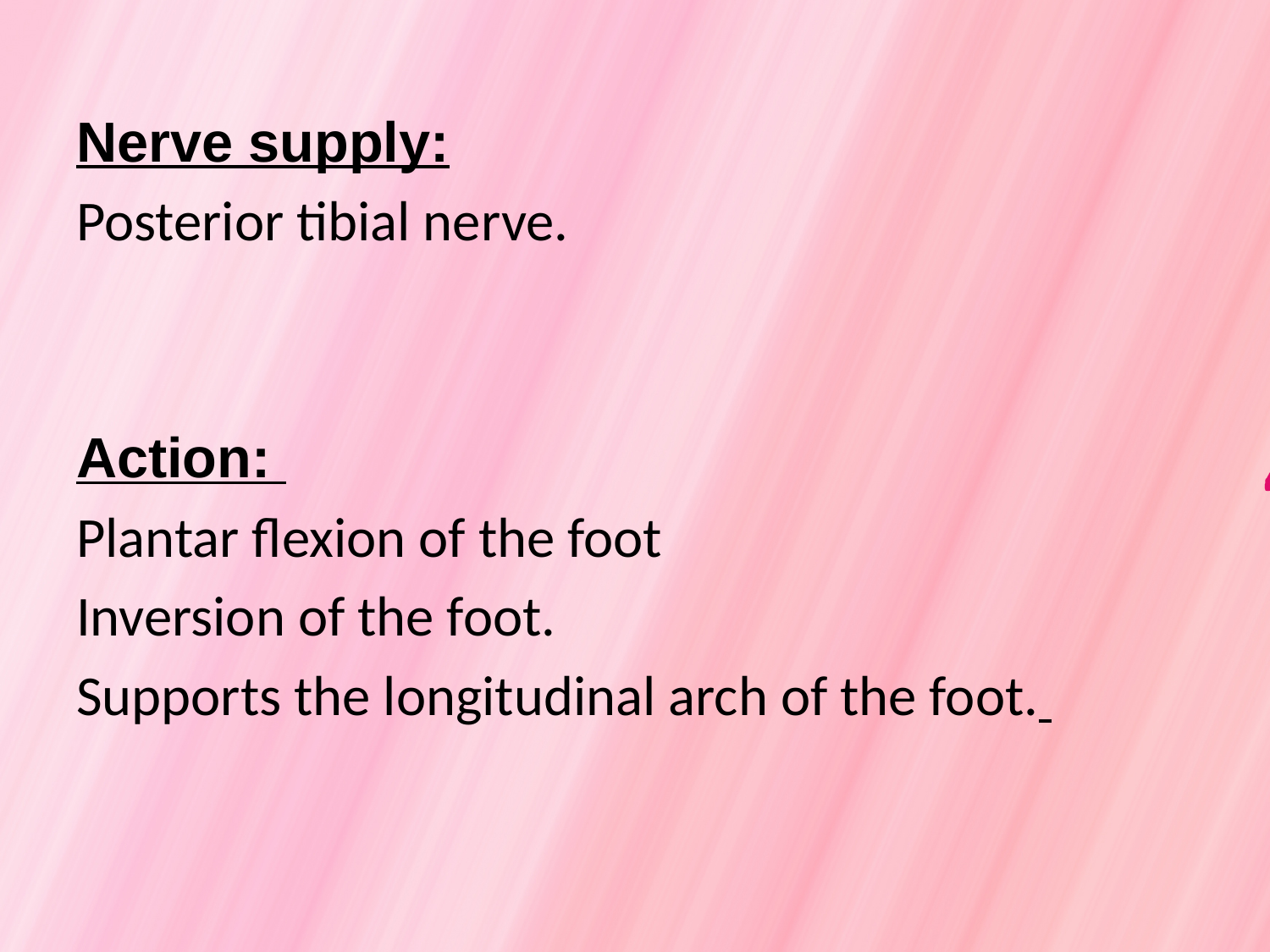

Nerve supply:
Posterior tibial nerve.

Action:
Plantar flexion of the foot
Inversion of the foot.
Supports the longitudinal arch of the foot.